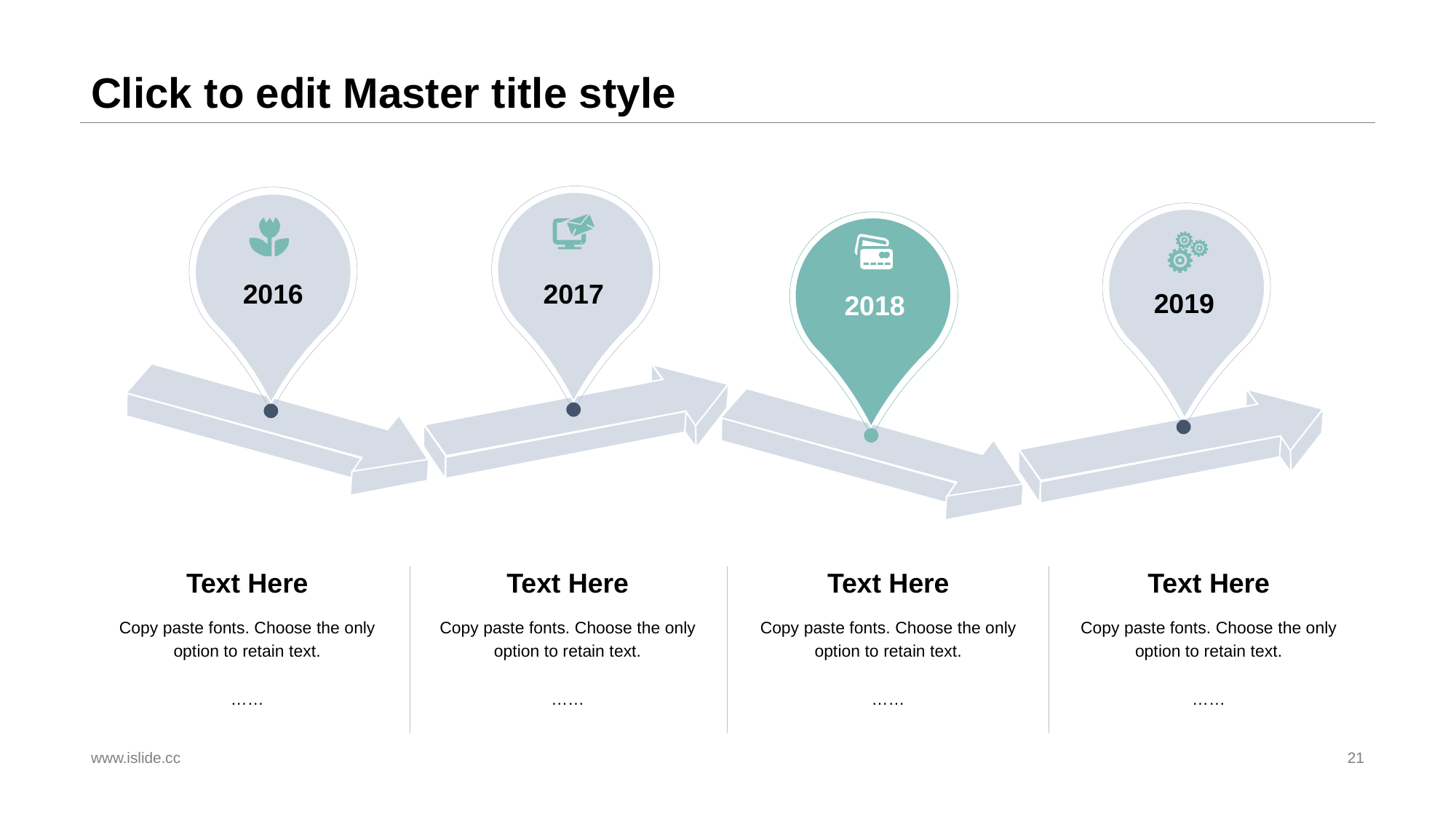

# Click to edit Master title style

2016
2017
2019
2018

Text Here
Copy paste fonts. Choose the only option to retain text.

……
Text Here
Copy paste fonts. Choose the only option to retain text.

……
Text Here
Copy paste fonts. Choose the only option to retain text.

……
Text Here
Copy paste fonts. Choose the only option to retain text.

……
www.islide.cc
21